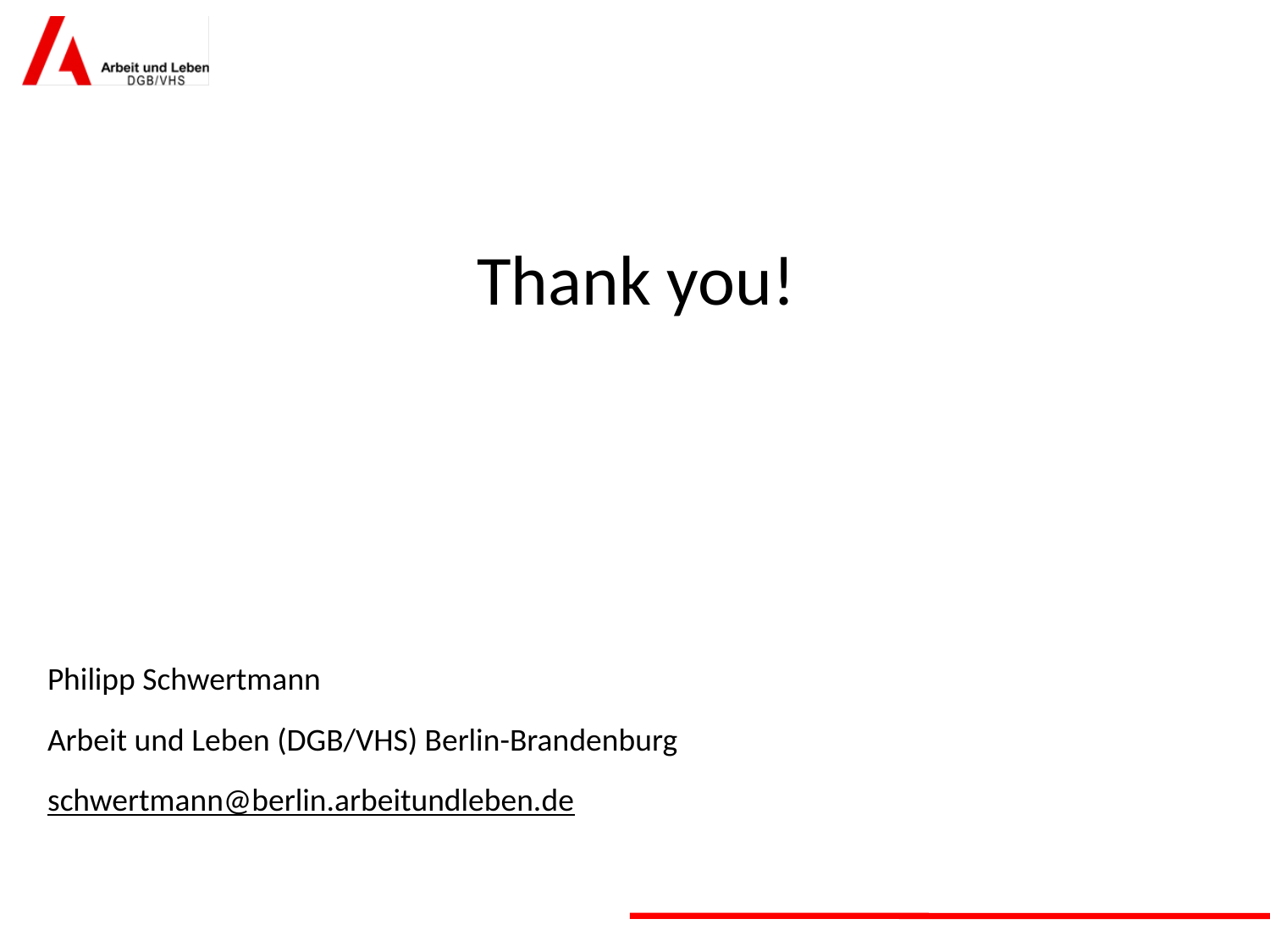

# Thank you!
Philipp Schwertmann
Arbeit und Leben (DGB/VHS) Berlin-Brandenburg
schwertmann@berlin.arbeitundleben.de